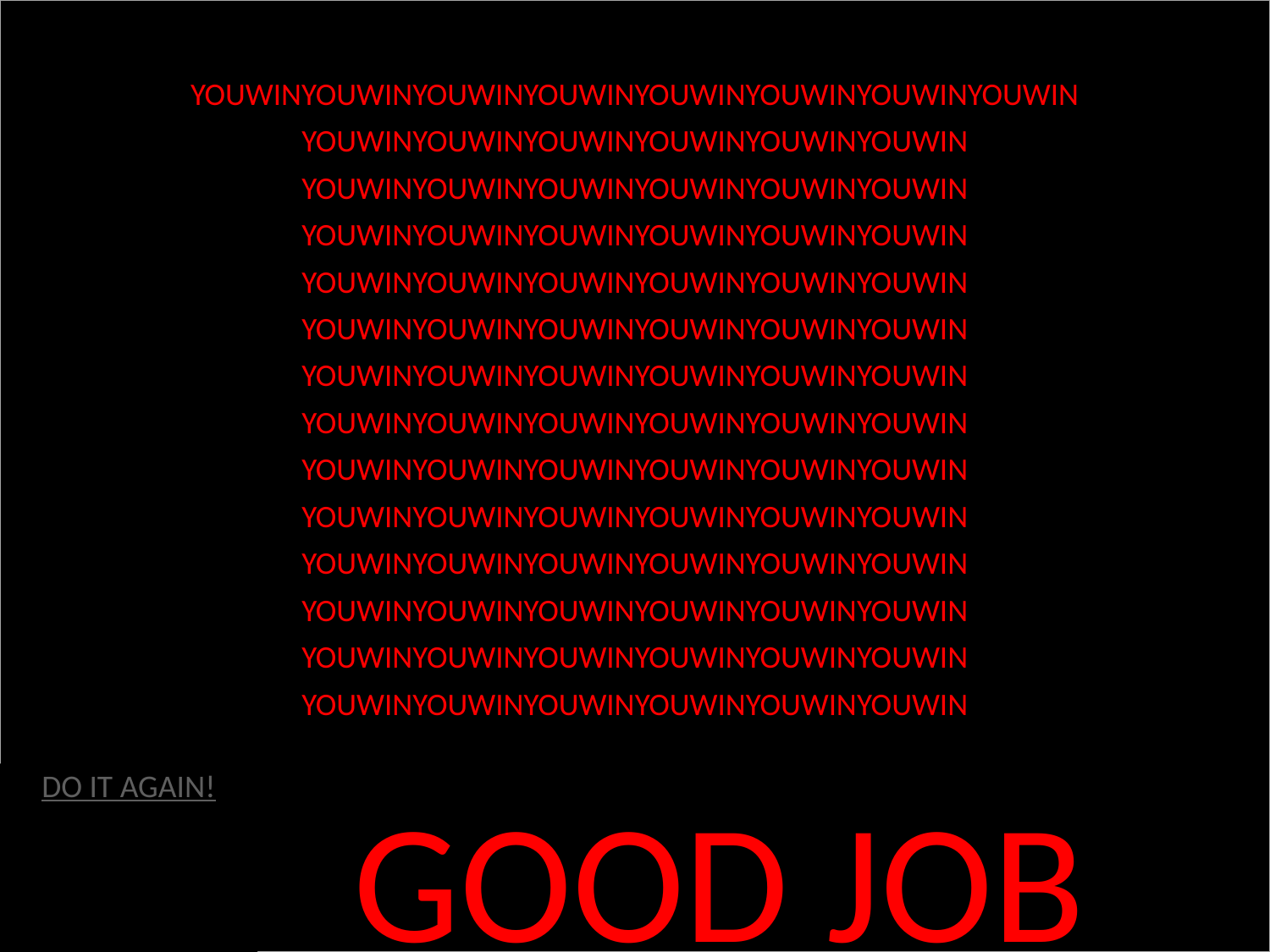

YOUWINYOUWINYOUWINYOUWINYOUWINYOUWINYOUWINYOUWIN
YOUWINYOUWINYOUWINYOUWINYOUWINYOUWIN
YOUWINYOUWINYOUWINYOUWINYOUWINYOUWIN
YOUWINYOUWINYOUWINYOUWINYOUWINYOUWIN
YOUWINYOUWINYOUWINYOUWINYOUWINYOUWIN
YOUWINYOUWINYOUWINYOUWINYOUWINYOUWIN
YOUWINYOUWINYOUWINYOUWINYOUWINYOUWIN
YOUWINYOUWINYOUWINYOUWINYOUWINYOUWIN
YOUWINYOUWINYOUWINYOUWINYOUWINYOUWIN
YOUWINYOUWINYOUWINYOUWINYOUWINYOUWIN
YOUWINYOUWINYOUWINYOUWINYOUWINYOUWIN
YOUWINYOUWINYOUWINYOUWINYOUWINYOUWIN
YOUWINYOUWINYOUWINYOUWINYOUWINYOUWIN
YOUWINYOUWINYOUWINYOUWINYOUWINYOUWIN

DO IT AGAIN!
GOOD JOB